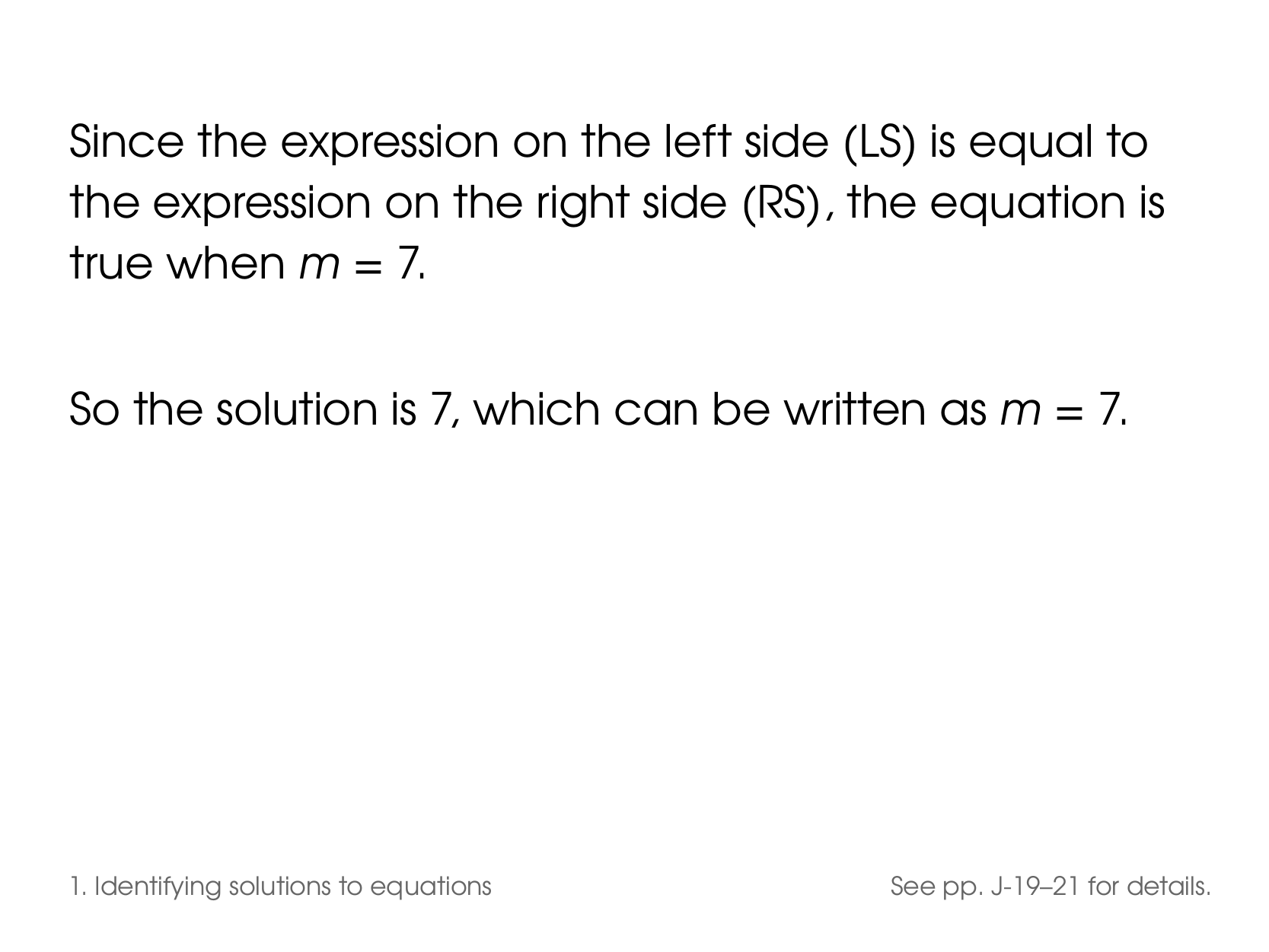

Since the expression on the left side (LS) is equal to the expression on the right side (RS), the equation is true when m = 7.

So the solution is 7, which can be written as m = 7.
1. Identifying solutions to equations
See pp. J-19–21 for details.